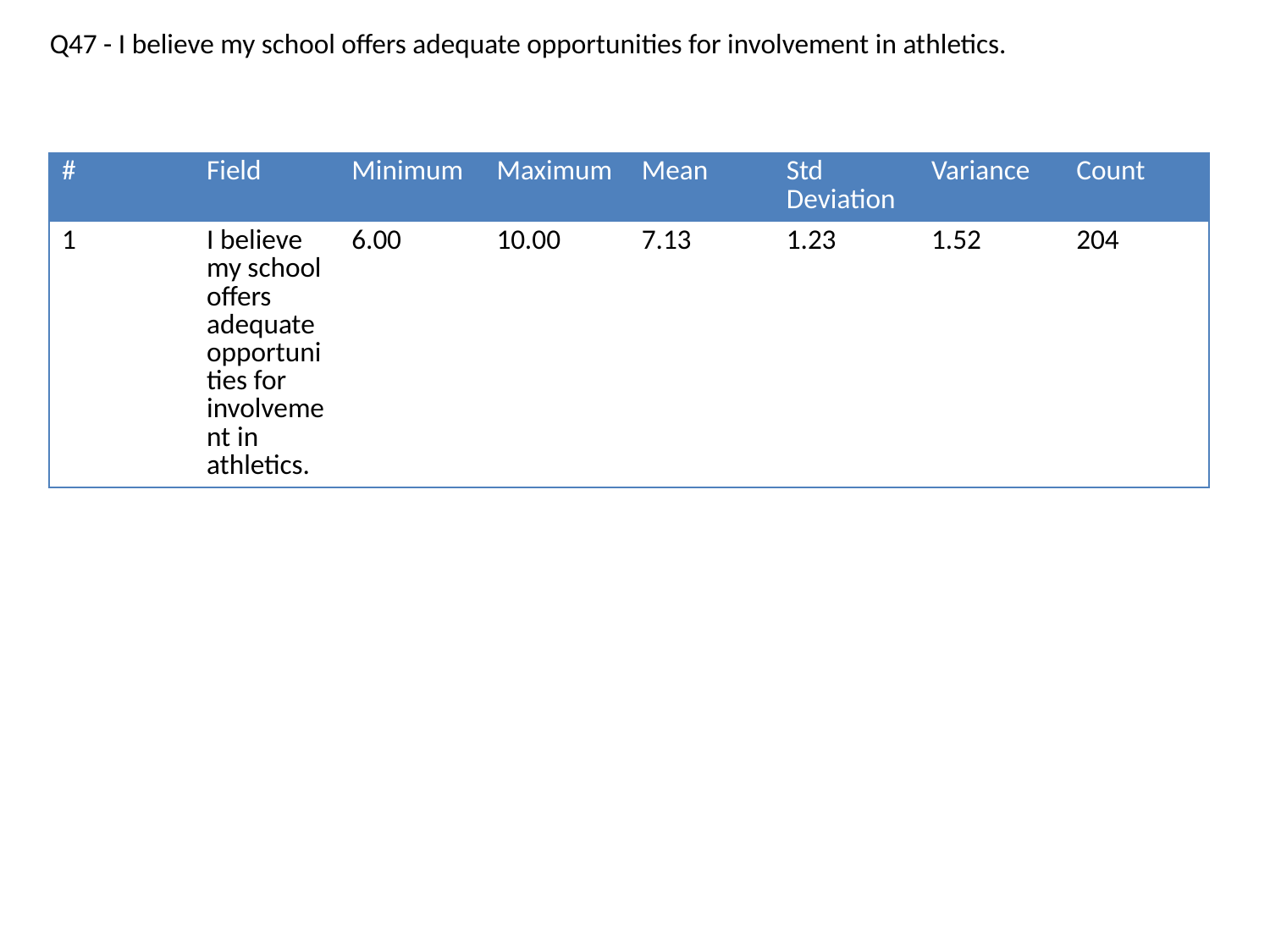

Q47 - I believe my school offers adequate opportunities for involvement in athletics.
| # | Field | Minimum | Maximum | Mean | Std Deviation | Variance | Count |
| --- | --- | --- | --- | --- | --- | --- | --- |
| 1 | I believe my school offers adequate opportunities for involvement in athletics. | 6.00 | 10.00 | 7.13 | 1.23 | 1.52 | 204 |